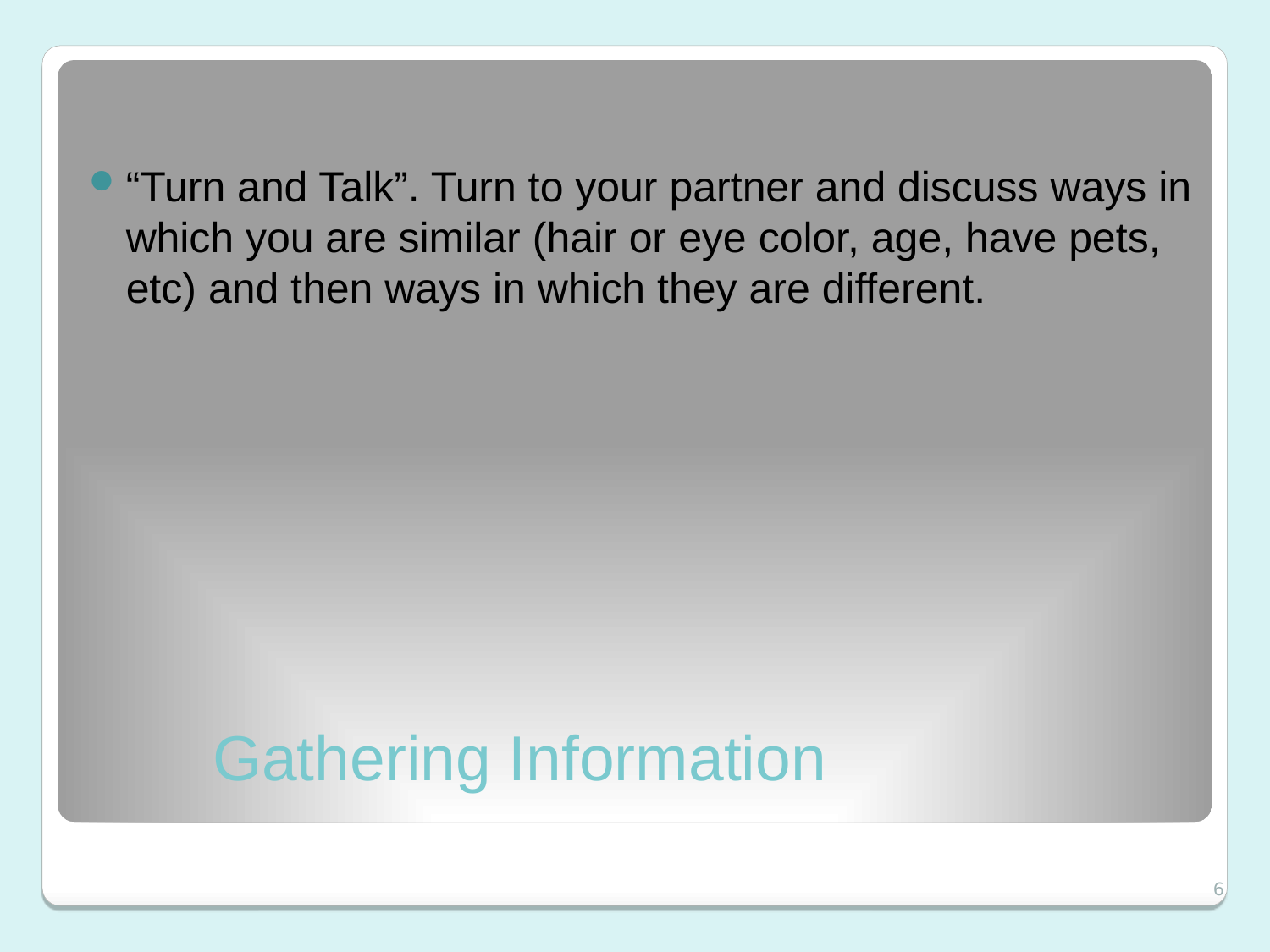

“Turn and Talk”. Turn to your partner and discuss ways in which you are similar (hair or eye color, age, have pets, etc) and then ways in which they are different.
# Gathering Information
4
6